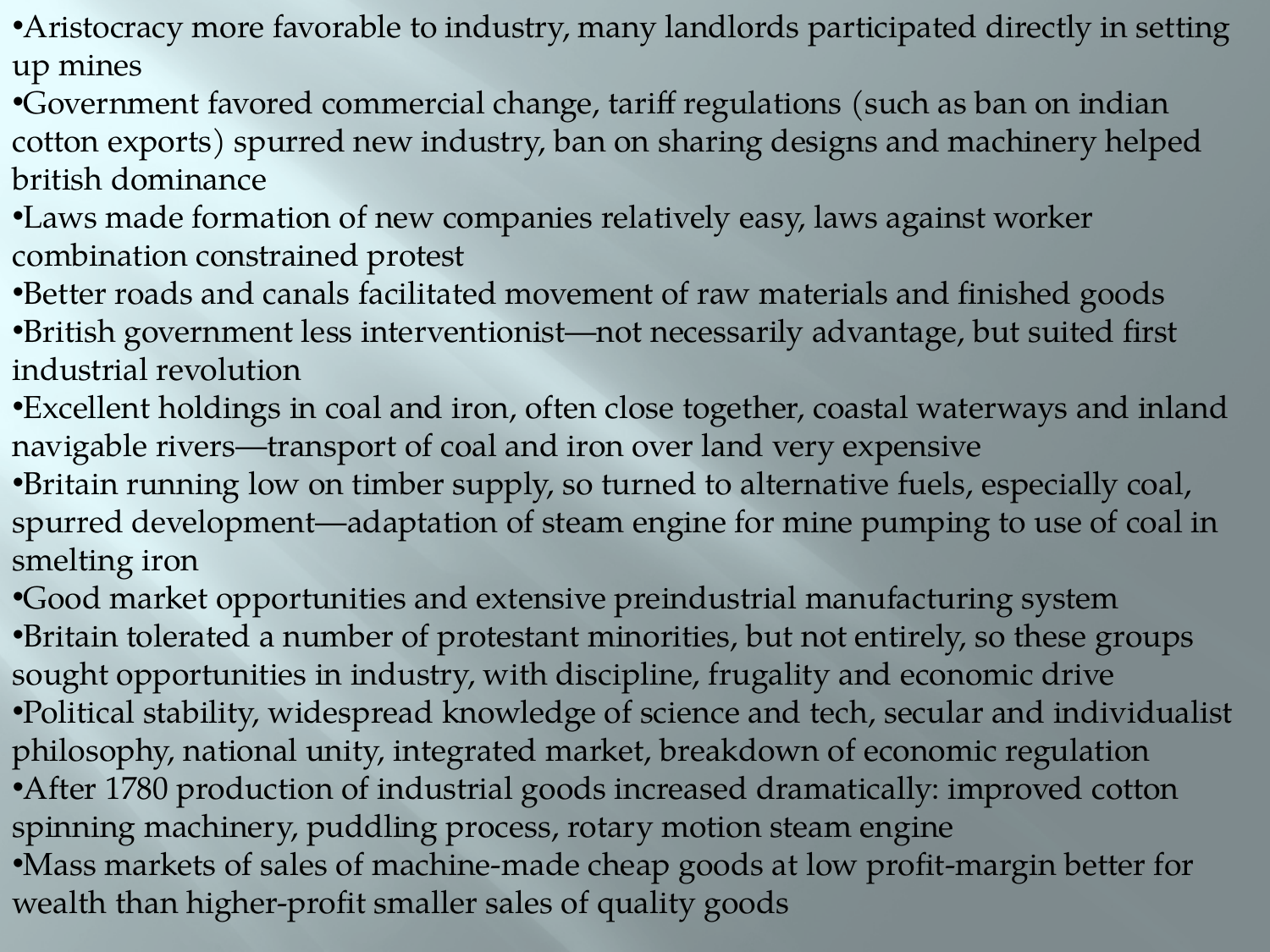

Aristocracy more favorable to industry, many landlords participated directly in setting up mines
Government favored commercial change, tariff regulations (such as ban on indian cotton exports) spurred new industry, ban on sharing designs and machinery helped british dominance
Laws made formation of new companies relatively easy, laws against worker combination constrained protest
Better roads and canals facilitated movement of raw materials and finished goods
British government less interventionist—not necessarily advantage, but suited first industrial revolution
Excellent holdings in coal and iron, often close together, coastal waterways and inland navigable rivers—transport of coal and iron over land very expensive
Britain running low on timber supply, so turned to alternative fuels, especially coal, spurred development—adaptation of steam engine for mine pumping to use of coal in smelting iron
Good market opportunities and extensive preindustrial manufacturing system
Britain tolerated a number of protestant minorities, but not entirely, so these groups sought opportunities in industry, with discipline, frugality and economic drive
Political stability, widespread knowledge of science and tech, secular and individualist philosophy, national unity, integrated market, breakdown of economic regulation
After 1780 production of industrial goods increased dramatically: improved cotton spinning machinery, puddling process, rotary motion steam engine
Mass markets of sales of machine-made cheap goods at low profit-margin better for wealth than higher-profit smaller sales of quality goods